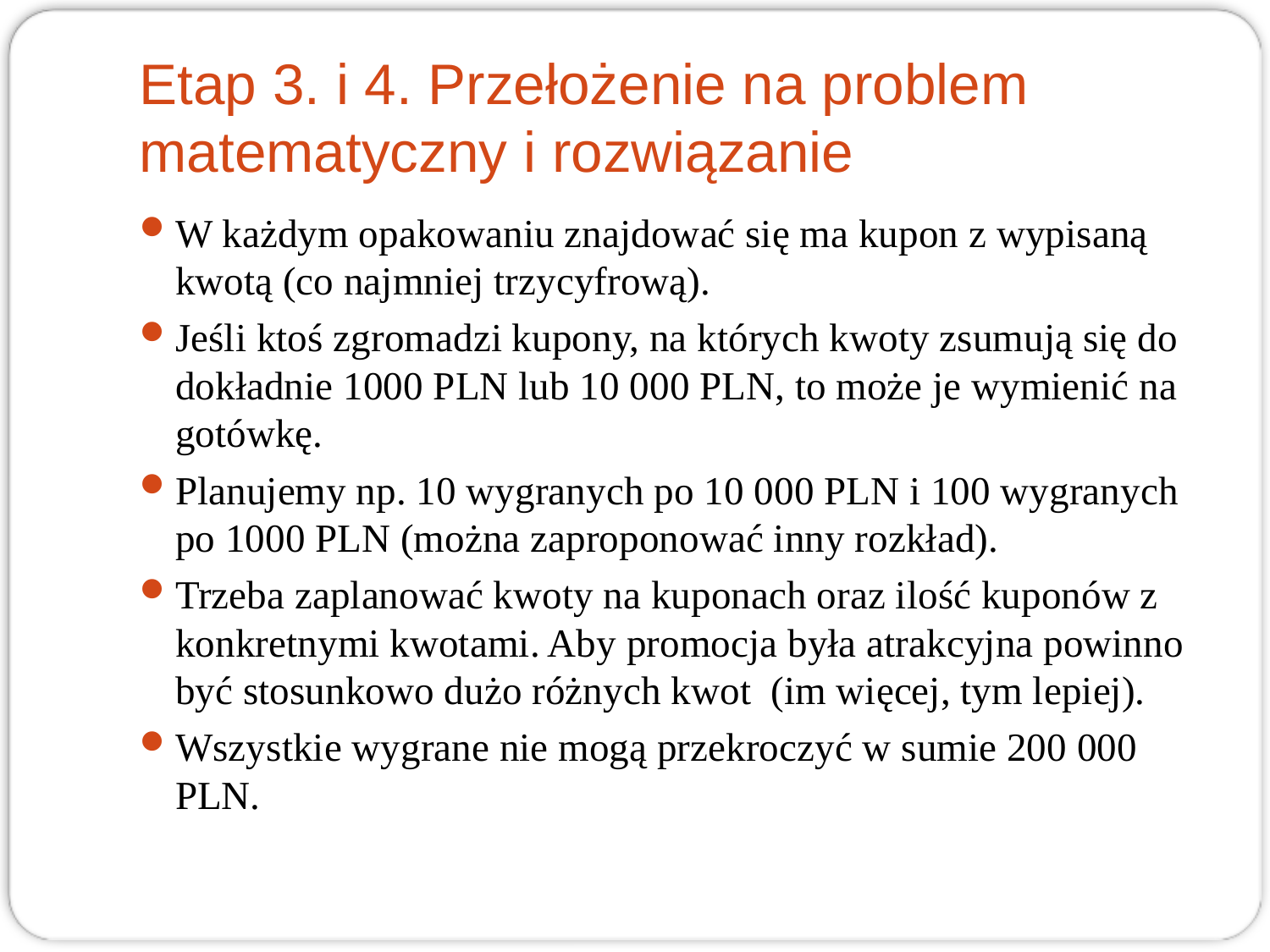

# Etap 3. i 4. Przełożenie na problem matematyczny i rozwiązanie
W każdym opakowaniu znajdować się ma kupon z wypisaną kwotą (co najmniej trzycyfrową).
Jeśli ktoś zgromadzi kupony, na których kwoty zsumują się do dokładnie 1000 PLN lub 10 000 PLN, to może je wymienić na gotówkę.
Planujemy np. 10 wygranych po 10 000 PLN i 100 wygranych po 1000 PLN (można zaproponować inny rozkład).
Trzeba zaplanować kwoty na kuponach oraz ilość kuponów z konkretnymi kwotami. Aby promocja była atrakcyjna powinno być stosunkowo dużo różnych kwot  (im więcej, tym lepiej).
Wszystkie wygrane nie mogą przekroczyć w sumie 200 000 PLN.